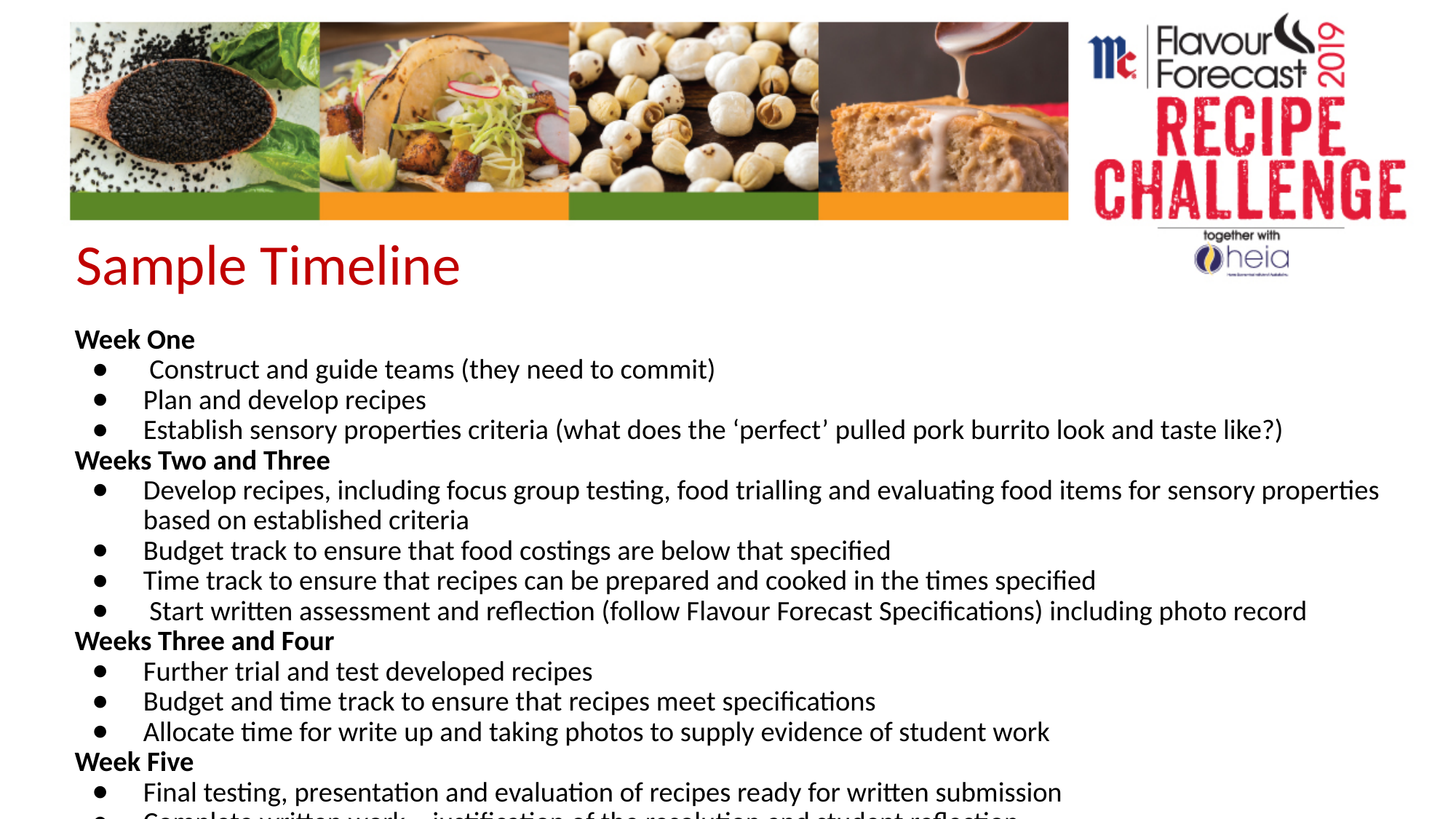

# Sample Timeline
Week One
 Construct and guide teams (they need to commit)
Plan and develop recipes
Establish sensory properties criteria (what does the ‘perfect’ pulled pork burrito look and taste like?)
Weeks Two and Three
Develop recipes, including focus group testing, food trialling and evaluating food items for sensory properties based on established criteria
Budget track to ensure that food costings are below that specified
Time track to ensure that recipes can be prepared and cooked in the times specified
 Start written assessment and reflection (follow Flavour Forecast Specifications) including photo record
Weeks Three and Four
Further trial and test developed recipes
Budget and time track to ensure that recipes meet specifications
Allocate time for write up and taking photos to supply evidence of student work
Week Five
Final testing, presentation and evaluation of recipes ready for written submission
Complete written work – justification of the resolution and student reflection